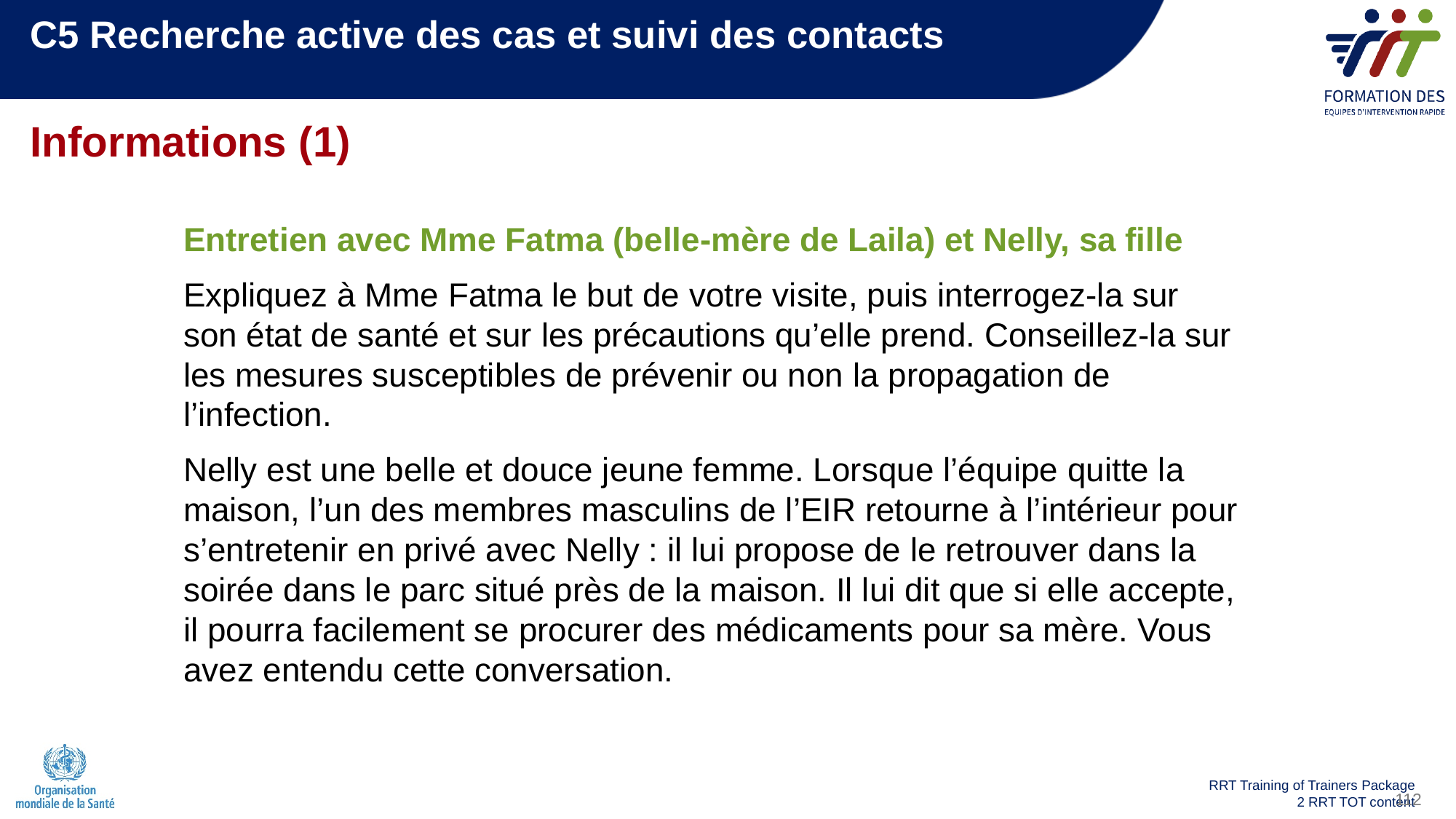

C5 Recherche active des cas et suivi des contacts
Informations (1)
Entretien avec Mme Fatma (belle-mère de Laila) et Nelly, sa fille
Expliquez à Mme Fatma le but de votre visite, puis interrogez-la sur son état de santé et sur les précautions qu’elle prend. Conseillez-la sur les mesures susceptibles de prévenir ou non la propagation de l’infection.
Nelly est une belle et douce jeune femme. Lorsque l’équipe quitte la maison, l’un des membres masculins de l’EIR retourne à l’intérieur pour s’entretenir en privé avec Nelly : il lui propose de le retrouver dans la soirée dans le parc situé près de la maison. Il lui dit que si elle accepte, il pourra facilement se procurer des médicaments pour sa mère. Vous avez entendu cette conversation.